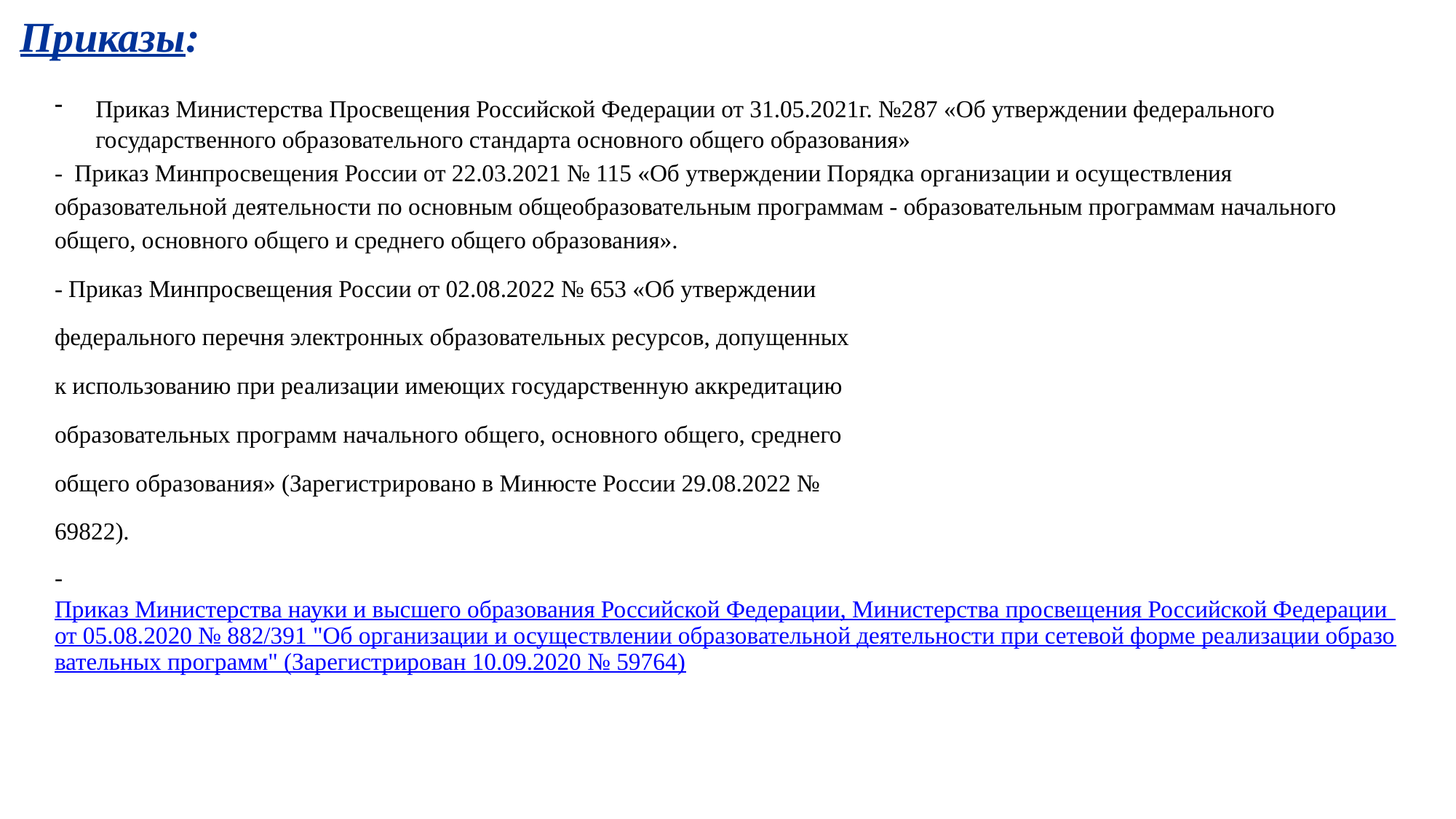

# Приказы:
Приказ Министерства Просвещения Российской Федерации от 31.05.2021г. №287 «Об утверждении федерального государственного образовательного стандарта основного общего образования»
-  Приказ Минпросвещения России от 22.03.2021 № 115 «Об утверждении Порядка организации и осуществления образовательной деятельности по основным общеобразовательным программам - образовательным программам начального общего, основного общего и среднего общего образования».
- Приказ Минпросвещения России от 02.08.2022 № 653 «Об утверждении
федерального перечня электронных образовательных ресурсов, допущенных
к использованию при реализации имеющих государственную аккредитацию
образовательных программ начального общего, основного общего, среднего
общего образования» (Зарегистрировано в Минюсте России 29.08.2022 №
69822).
- Приказ Министерства науки и высшего образования Российской Федерации, Министерства просвещения Российской Федерации от 05.08.2020 № 882/391 "Об организации и осуществлении образовательной деятельности при сетевой форме реализации образовательных программ" (Зарегистрирован 10.09.2020 № 59764)